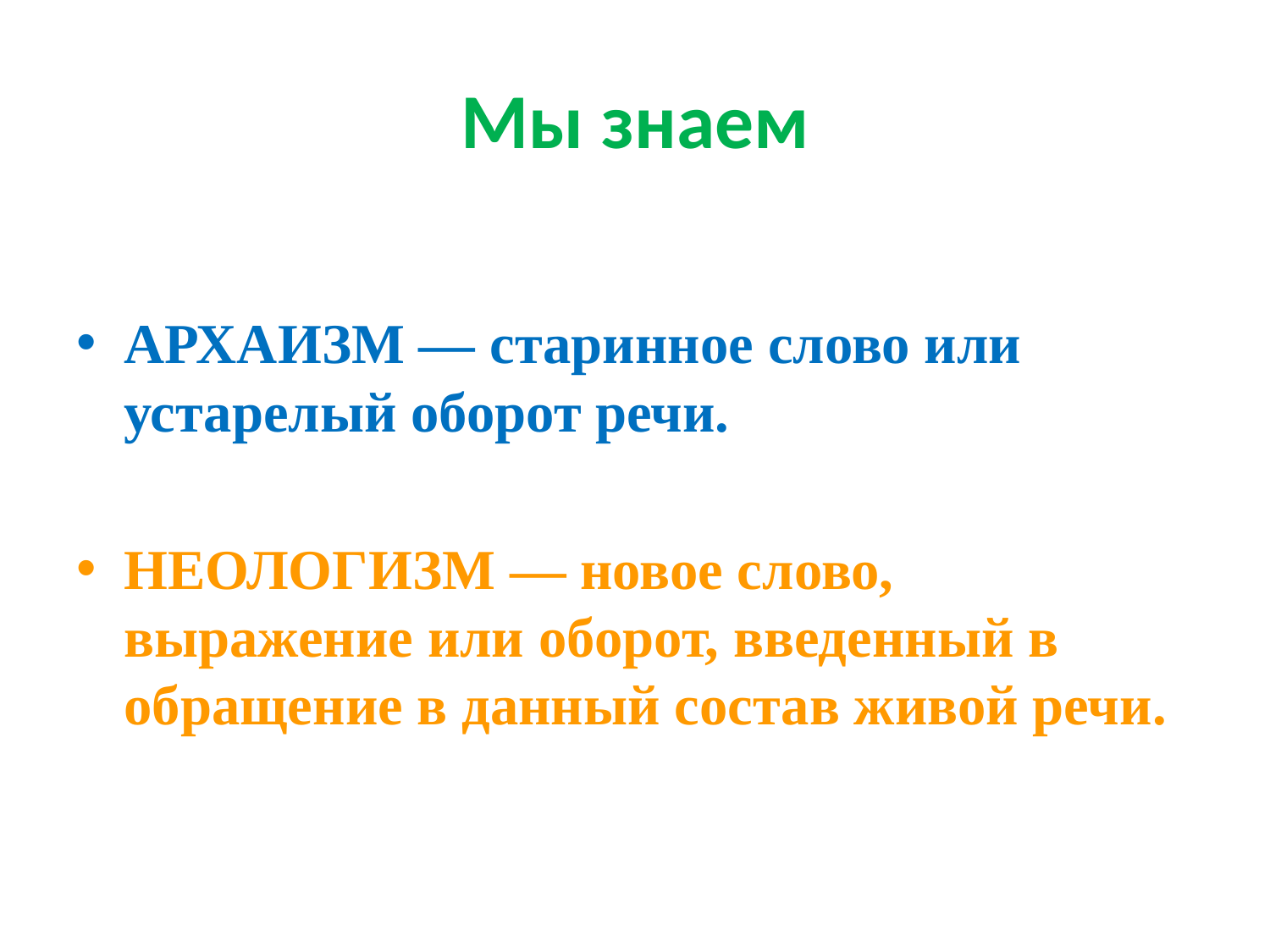

# Мы знаем

АРХАИЗМ — старинное слово или устарелый оборот речи.

НЕОЛОГИЗМ — новое слово, выражение или оборот, введенный в обращение в данный состав живой речи.